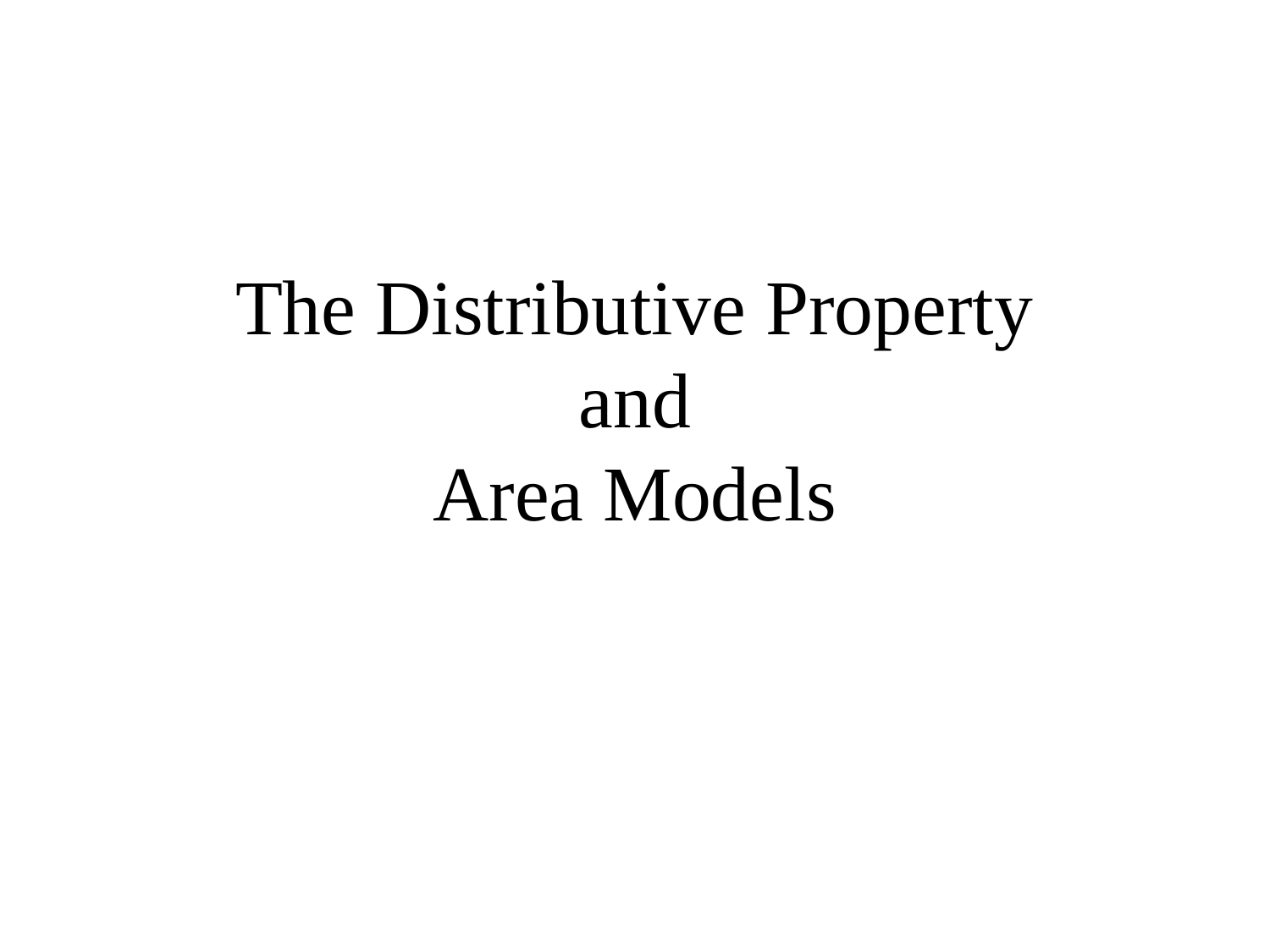

# The Distributive Property and Area Models